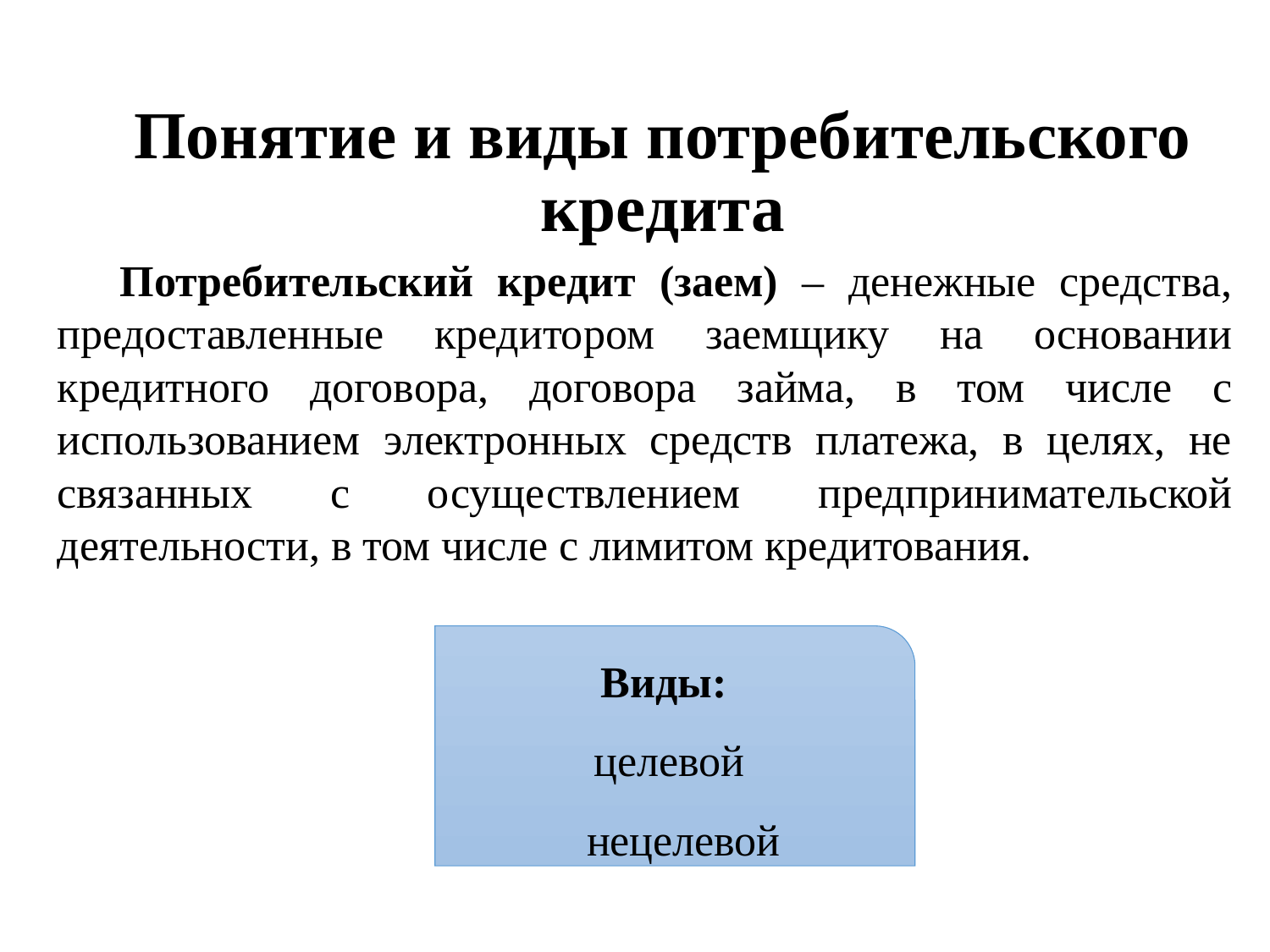

# Понятие и виды потребительского кредита
Потребительский кредит (заем) ‒ денежные средства, предоставленные кредитором заемщику на основании кредитного договора, договора займа, в том числе с использованием электронных средств платежа, в целях, не связанных с осуществлением предпринимательской деятельности, в том числе с лимитом кредитования.
Виды:
целевой
нецелевой